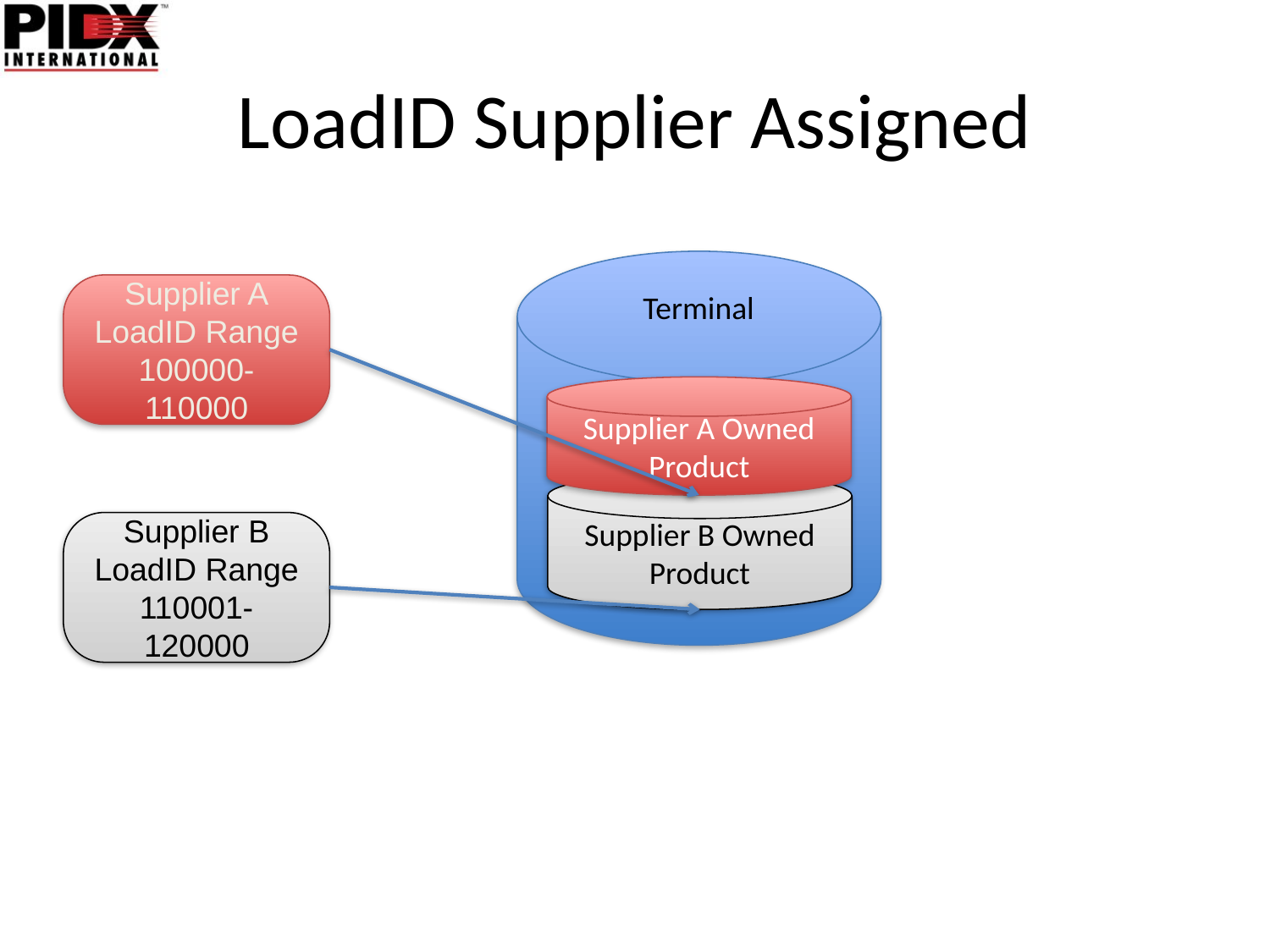

# LoadID Supplier Assigned

Supplier A
LoadID Range
100000-110000
Terminal
Supplier A Owned Product
Supplier B Owned
Product
Supplier B
LoadID Range
110001-120000